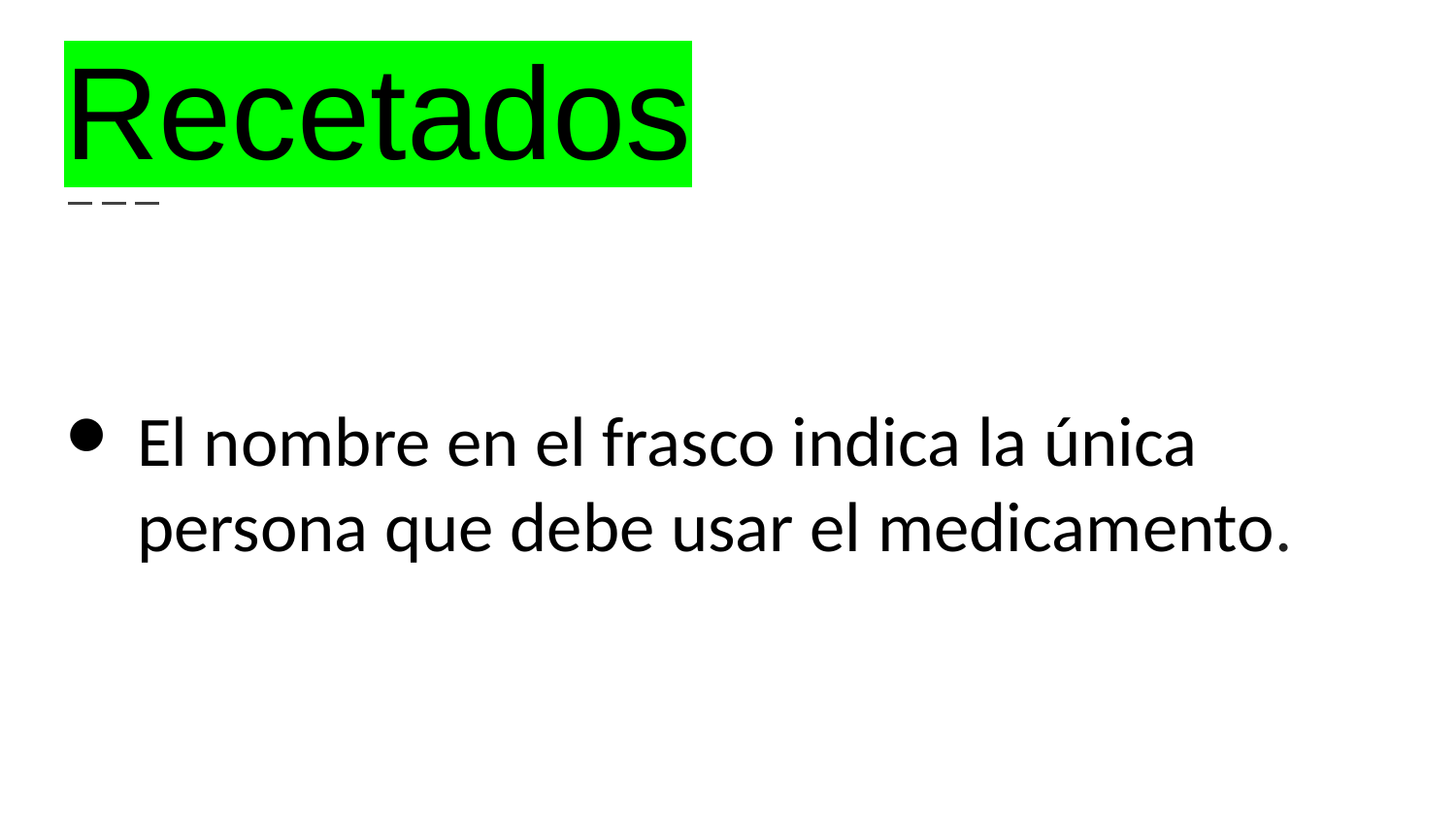

# Recetados
El nombre en el frasco indica la única persona que debe usar el medicamento.